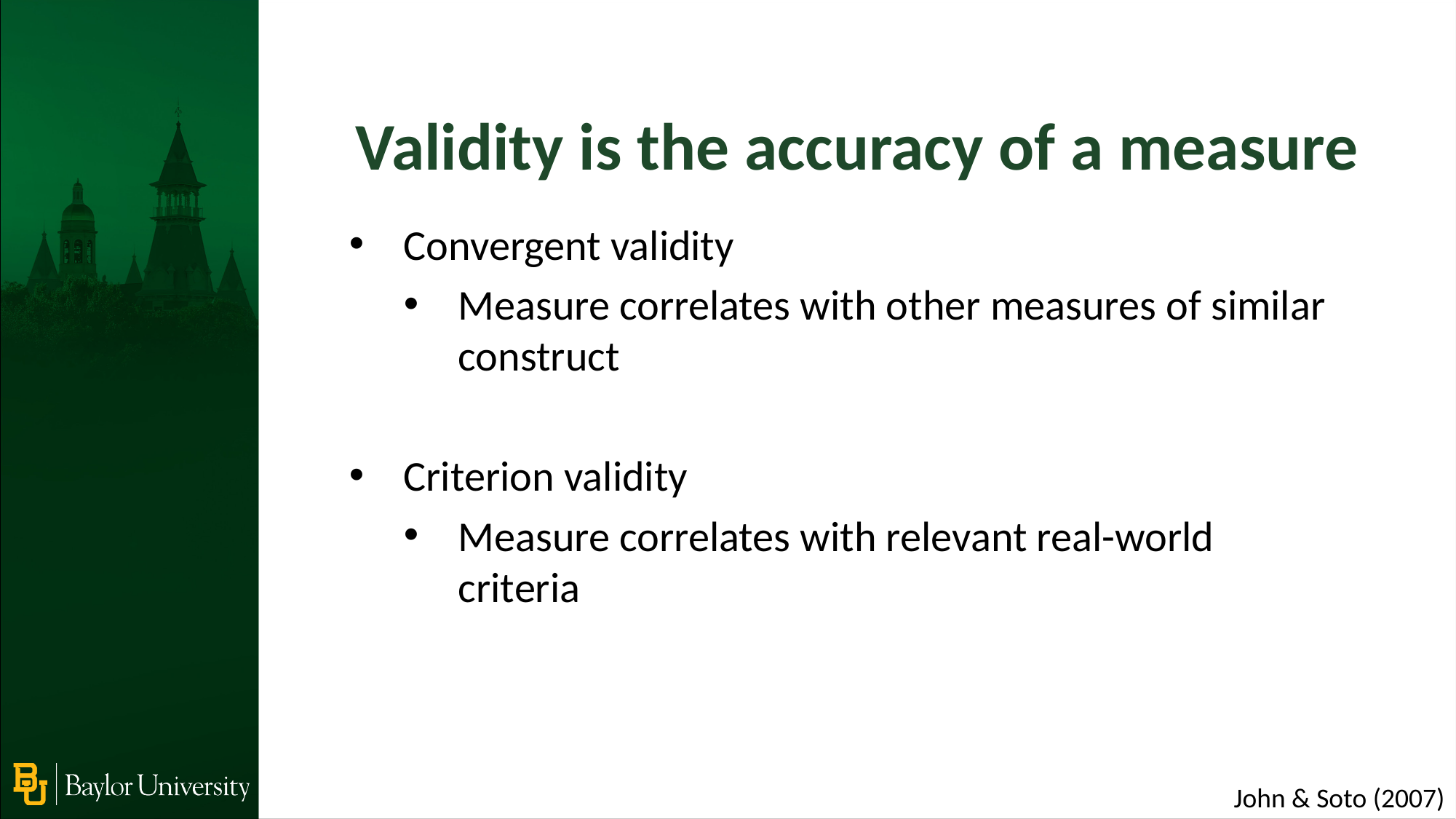

Validity is the accuracy of a measure
Convergent validity
Measure correlates with other measures of similar construct

Criterion validity
Measure correlates with relevant real-world criteria
John & Soto (2007)